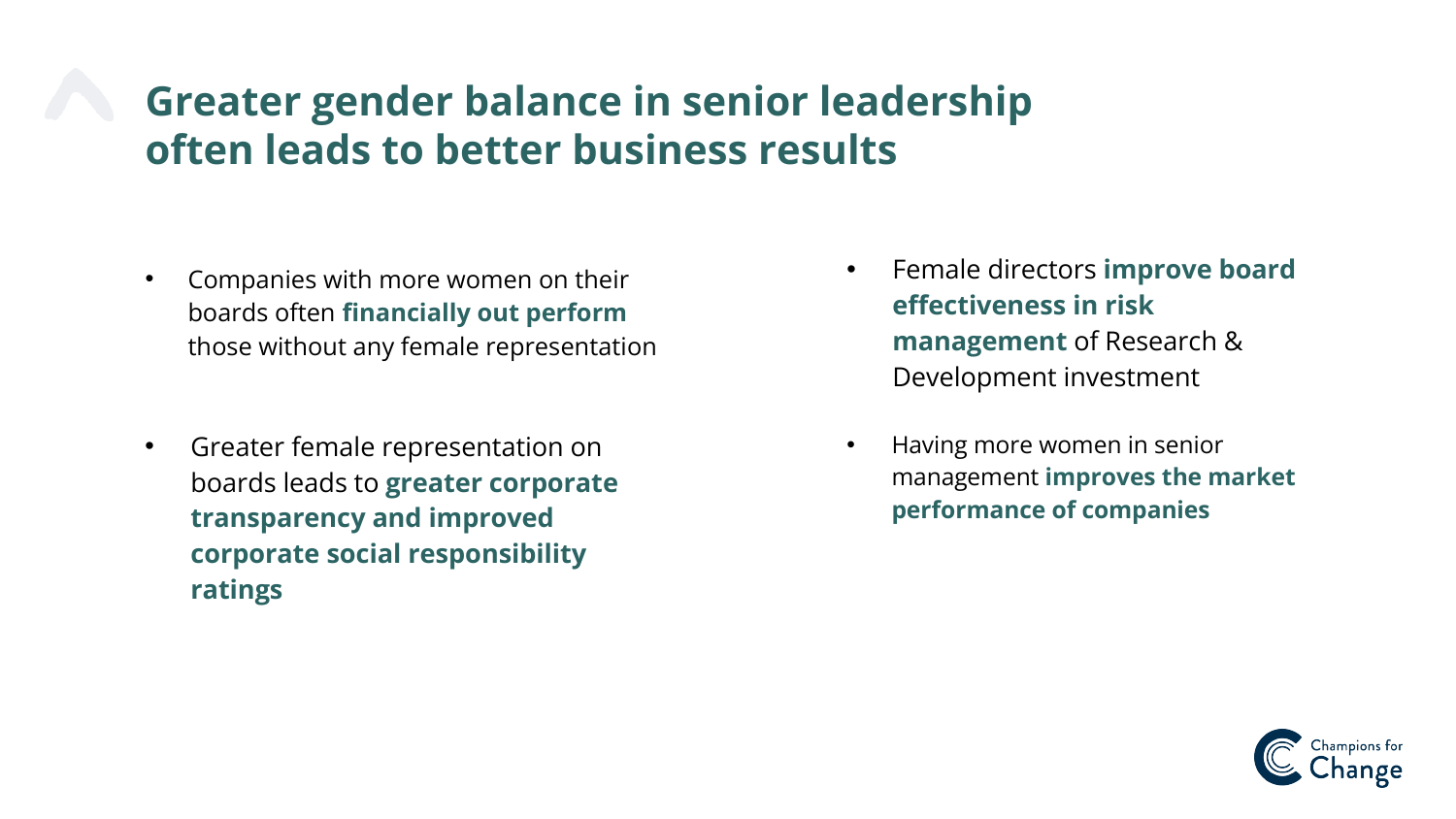

# Greater gender balance in senior leadership often leads to better business results

Female directors improve board effectiveness in risk management of Research & Development investment

Companies with more women on their boards often financially out perform those without any female representation

Greater female representation on boards leads to greater corporate transparency and improved corporate social responsibility ratings

Having more women in senior management improves the market performance of companies